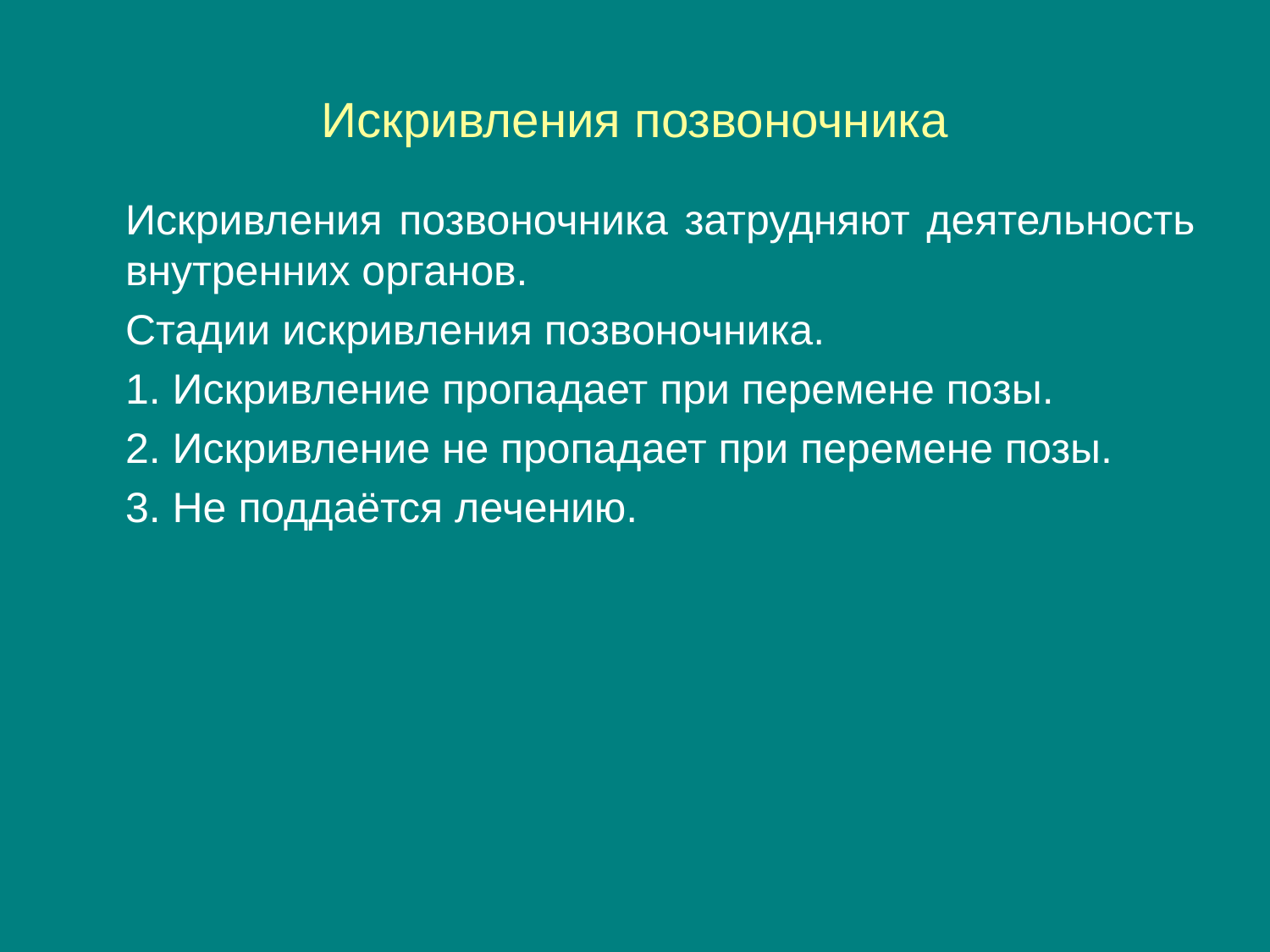

# Искривления позвоночника
	Искривления позвоночника затрудняют деятельность внутренних органов.
	Стадии искривления позвоночника.
	1. Искривление пропадает при перемене позы.
	2. Искривление не пропадает при перемене позы.
	3. Не поддаётся лечению.